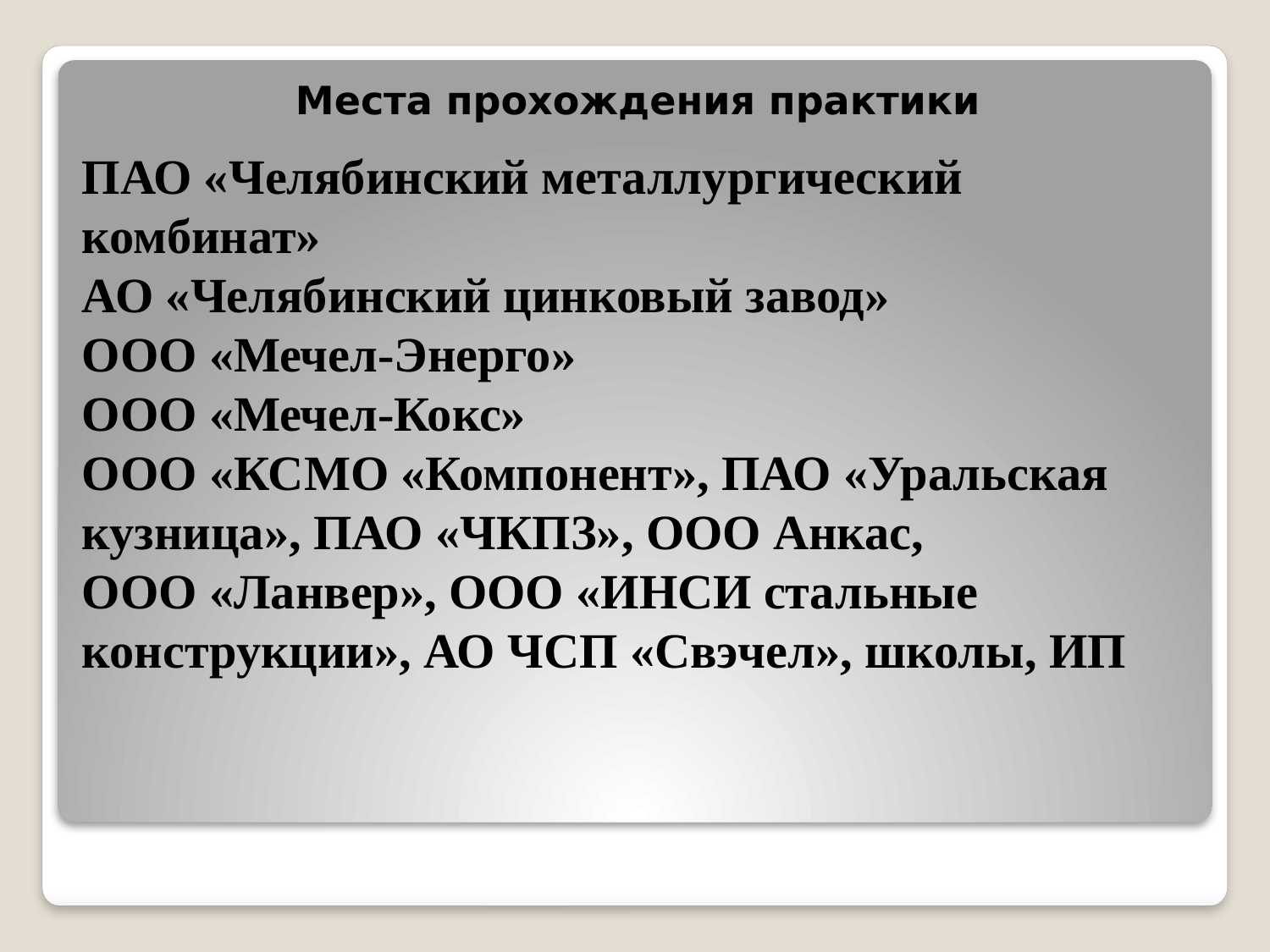

# Места прохождения практики
ПАО «Челябинский металлургический комбинат»
АО «Челябинский цинковый завод»
ООО «Мечел-Энерго»
ООО «Мечел-Кокс»
ООО «КСМО «Компонент», ПАО «Уральская кузница», ПАО «ЧКПЗ», ООО Анкас,
ООО «Ланвер», ООО «ИНСИ стальные конструкции», АО ЧСП «Свэчел», школы, ИП